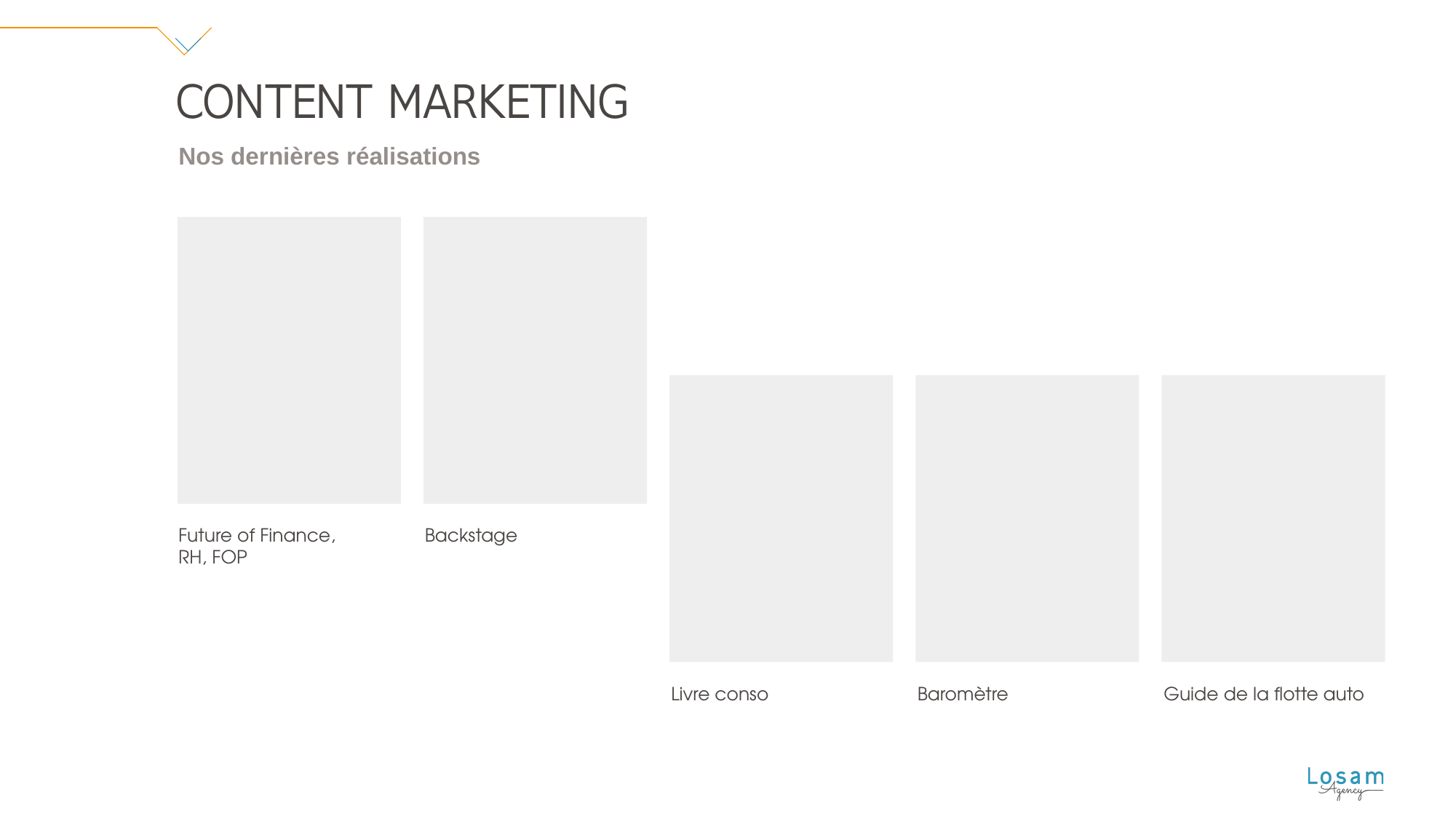

CONTENT MARKETING
Nos dernières réalisations

Future of Finance,
RH, FOP
Backstage
Livre conso
Baromètre
Guide de la flotte auto